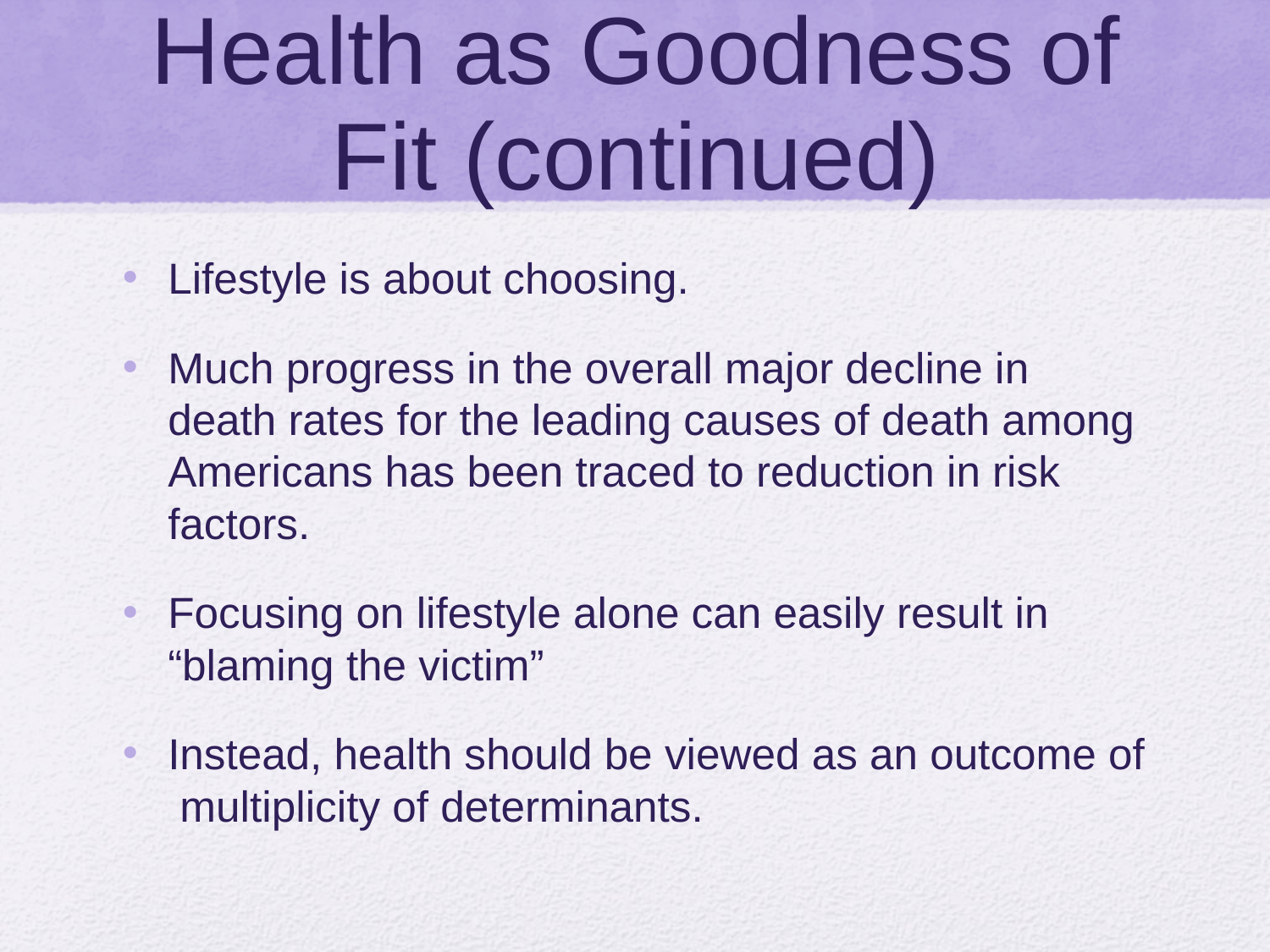

# Health as Goodness of Fit (continued)
Lifestyle is about choosing.
Much progress in the overall major decline in death rates for the leading causes of death among Americans has been traced to reduction in risk factors.
Focusing on lifestyle alone can easily result in “blaming the victim”
Instead, health should be viewed as an outcome of  multiplicity of determinants.